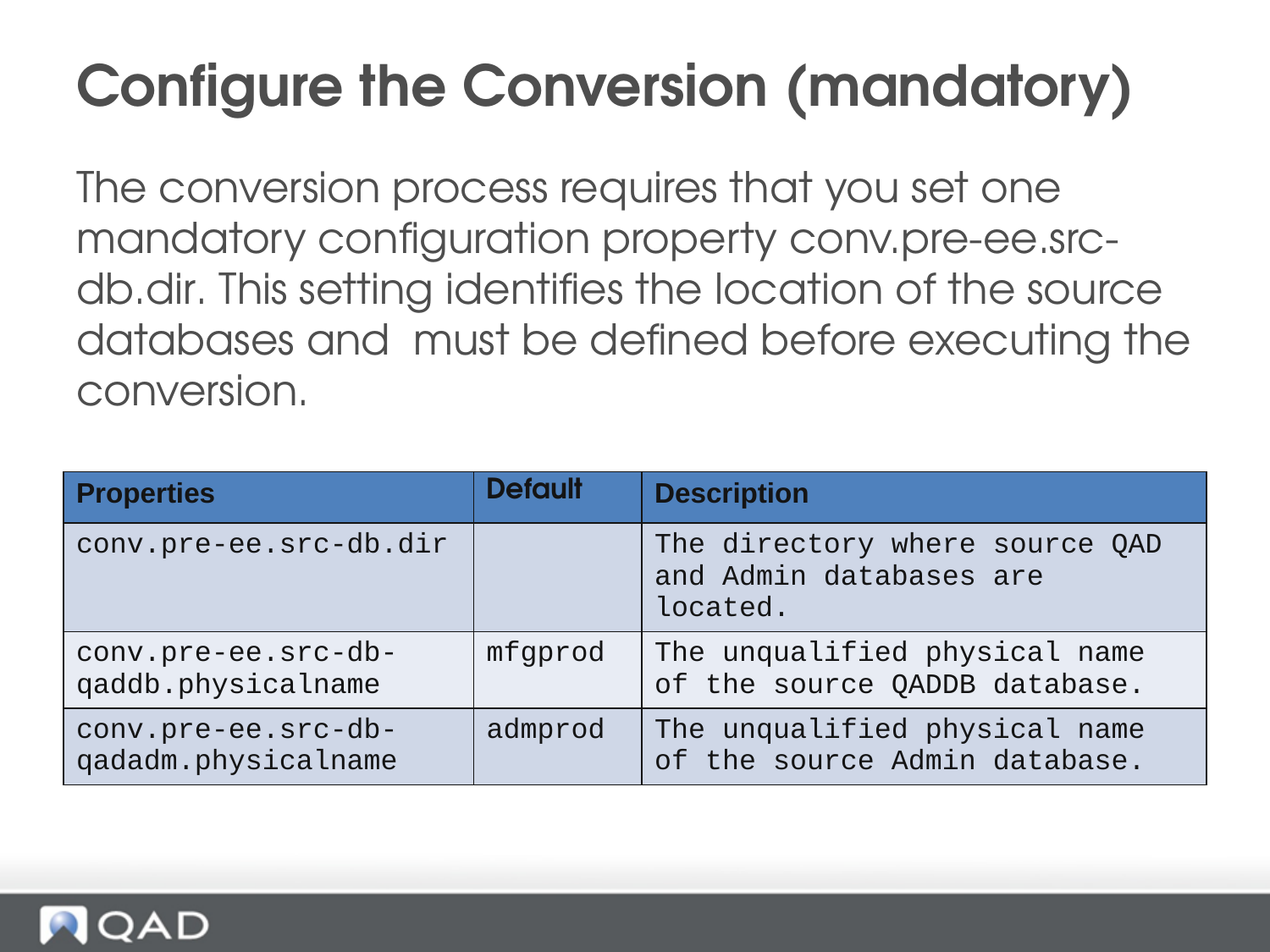

# Configure the Conversion (mandatory)
The conversion process requires that you set one mandatory configuration property conv.pre-ee.src-db.dir. This setting identifies the location of the source databases and  must be defined before executing the conversion.
| Properties | Default | Description |
| --- | --- | --- |
| conv.pre-ee.src-db.dir |  | The directory where source QAD and Admin databases are located. |
| conv.pre-ee.src-db-qaddb.physicalname | mfgprod | The unqualified physical name of the source QADDB database. |
| conv.pre-ee.src-db-qadadm.physicalname | admprod | The unqualified physical name of the source Admin database. |